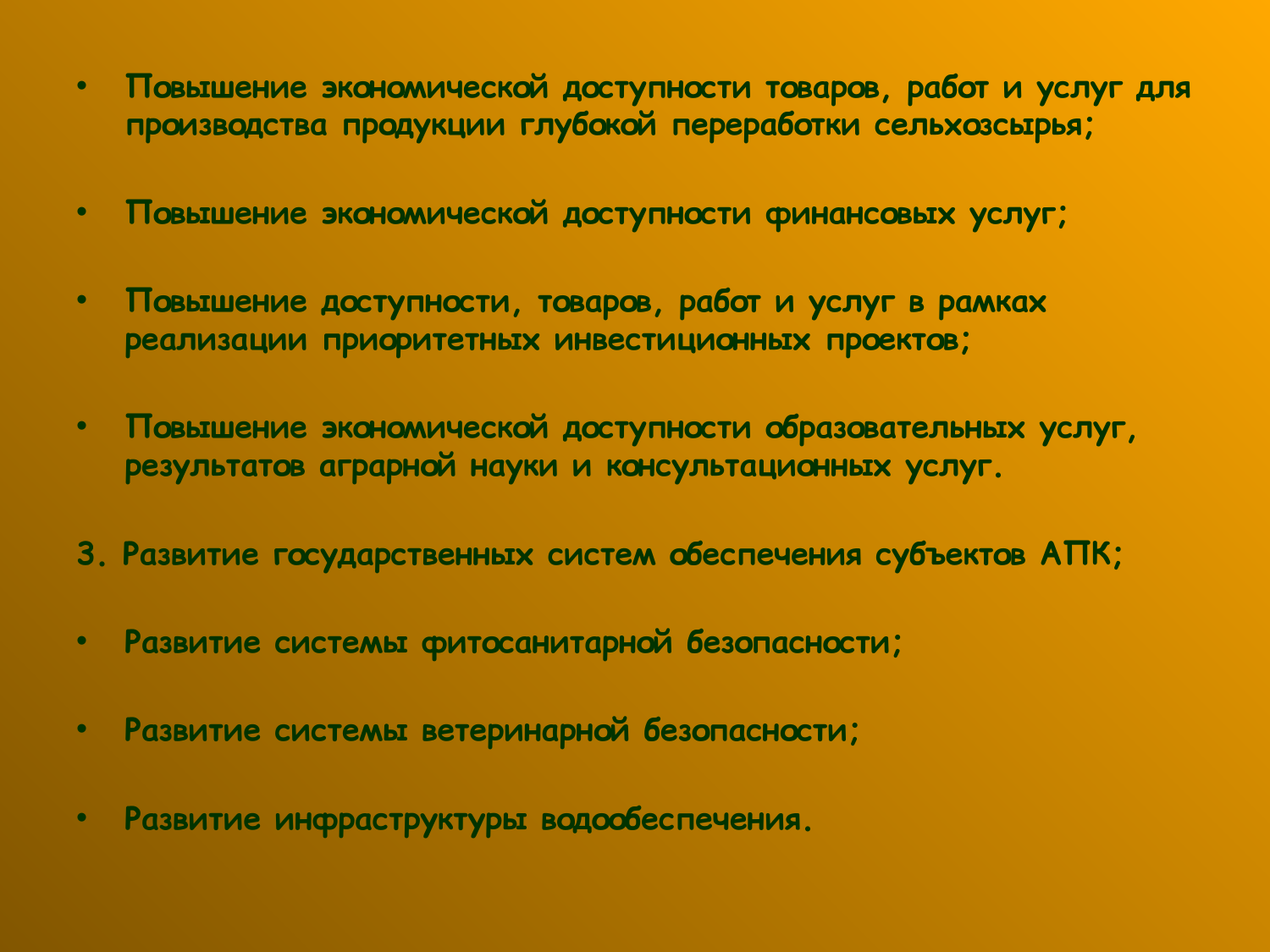

Повышение экономической доступности товаров, работ и услуг для производства продукции глубокой переработки сельхозсырья;

Повышение экономической доступности финансовых услуг;

Повышение доступности, товаров, работ и услуг в рамках реализации приоритетных инвестиционных проектов;

Повышение экономической доступности образовательных услуг, результатов аграрной науки и консультационных услуг.

3. Развитие государственных систем обеспечения субъектов АПК;

Развитие системы фитосанитарной безопасности;

Развитие системы ветеринарной безопасности;

Развитие инфраструктуры водообеспечения.